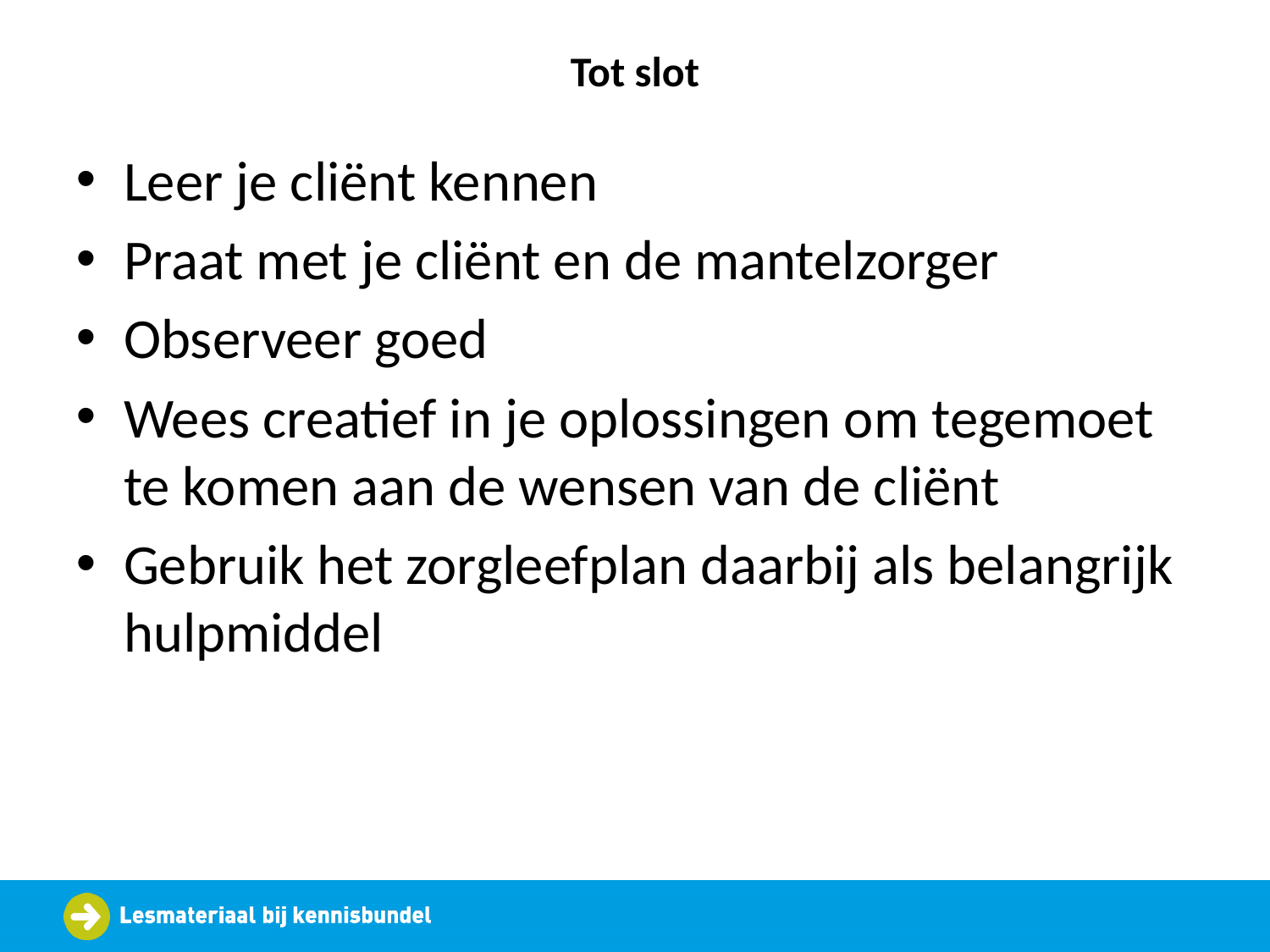

# Tot slot
Leer je cliënt kennen
Praat met je cliënt en de mantelzorger
Observeer goed
Wees creatief in je oplossingen om tegemoet te komen aan de wensen van de cliënt
Gebruik het zorgleefplan daarbij als belangrijk hulpmiddel